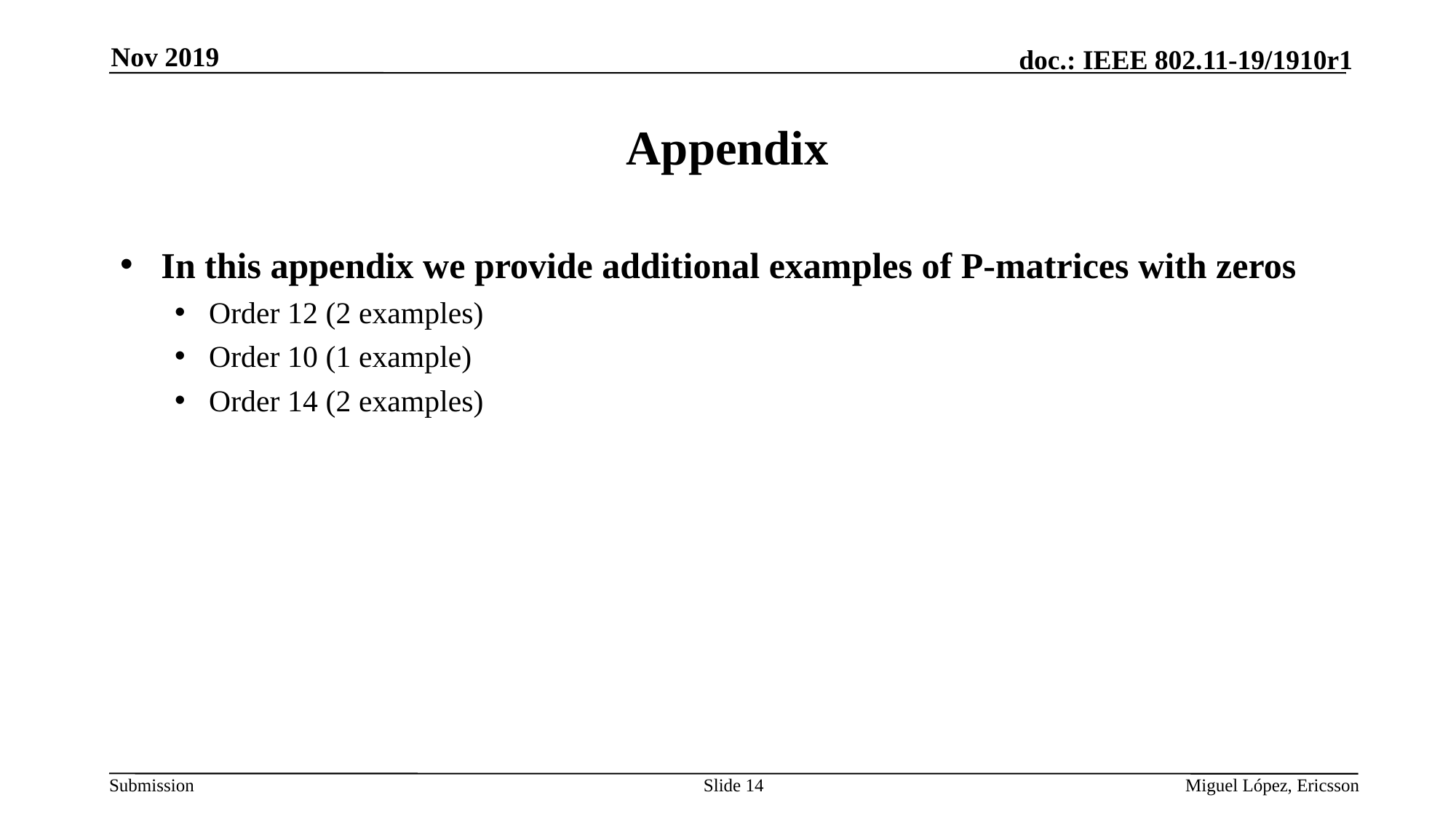

Nov 2019
# Appendix
In this appendix we provide additional examples of P-matrices with zeros
Order 12 (2 examples)
Order 10 (1 example)
Order 14 (2 examples)

Slide 14
Miguel López, Ericsson